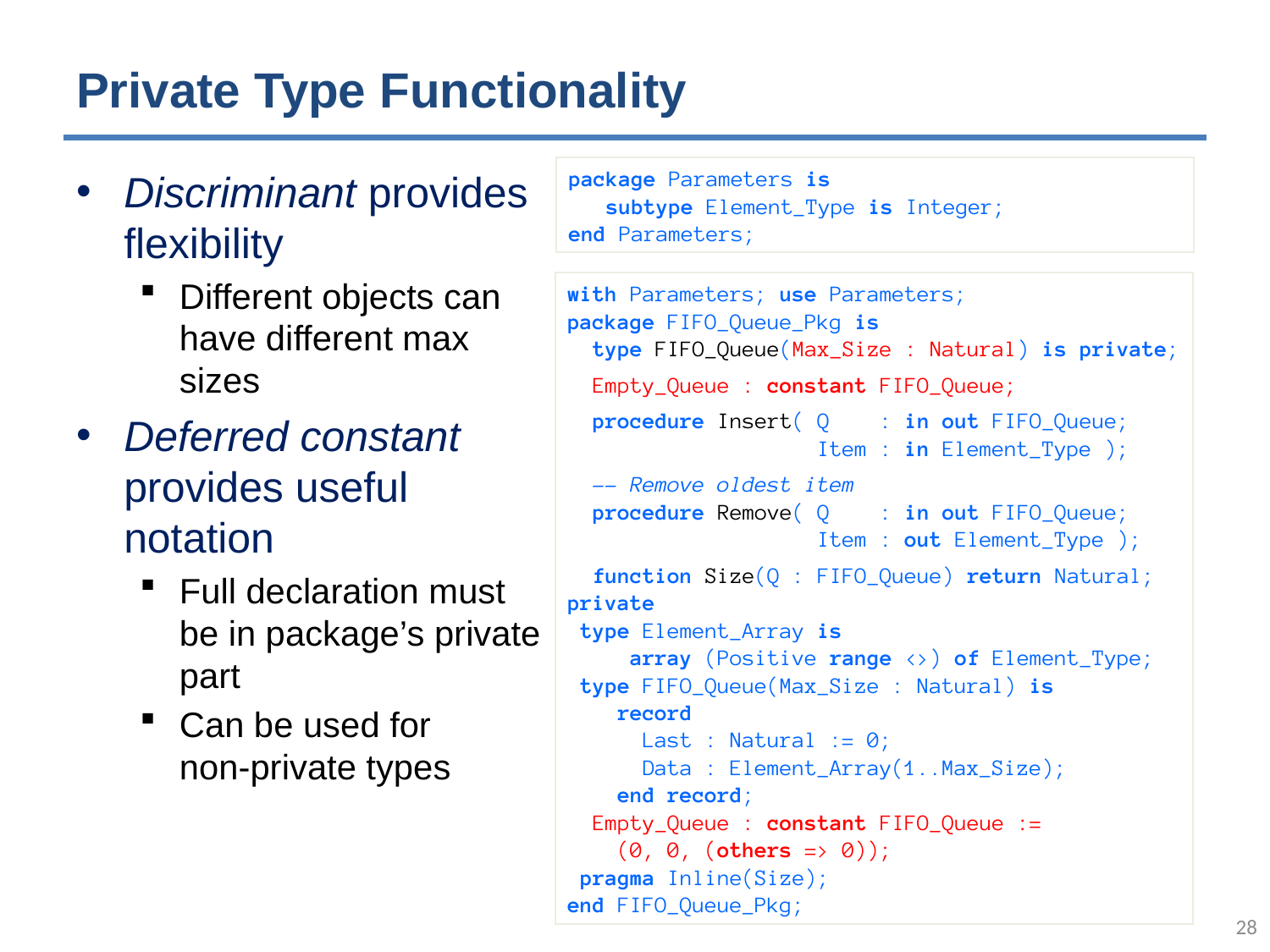

# Private Type Functionality
package Parameters is
   subtype Element_Type is Integer;
end Parameters;
Discriminant provides
flexibility
Different objects can
have different max
sizes
Deferred constant
provides useful
notation
Full declaration must
be in package’s private
part
Can be used for
non-private types
with Parameters; use Parameters;
package FIFO_Queue_Pkg is
  type FIFO_Queue(Max_Size : Natural) is private;

  Empty_Queue : constant FIFO_Queue;

  procedure Insert( Q    : in out FIFO_Queue;
                    Item : in Element_Type );

  -- Remove oldest item
  procedure Remove( Q    : in out FIFO_Queue;
                    Item : out Element_Type );

  function Size(Q : FIFO_Queue) return Natural;
private
 type Element_Array is
     array (Positive range <>) of Element_Type;
 type FIFO_Queue(Max_Size : Natural) is
    record
      Last : Natural := 0;
      Data : Element_Array(1..Max_Size);
    end record;
  Empty_Queue : constant FIFO_Queue :=
    (0, 0, (others => 0));
 pragma Inline(Size);
end FIFO_Queue_Pkg;
28